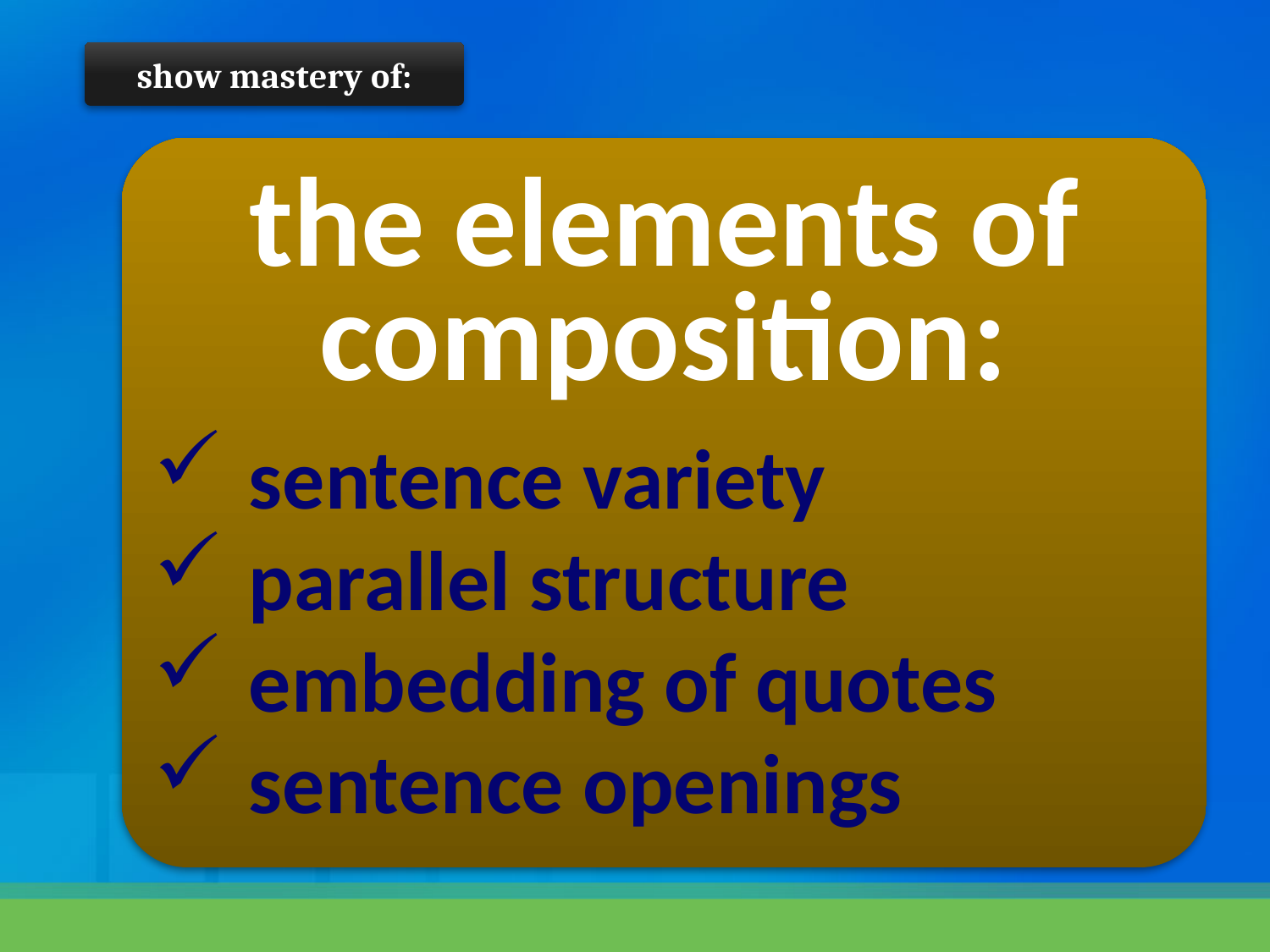

show mastery of:
the elements of composition:
sentence variety
parallel structure
embedding of quotes
sentence openings